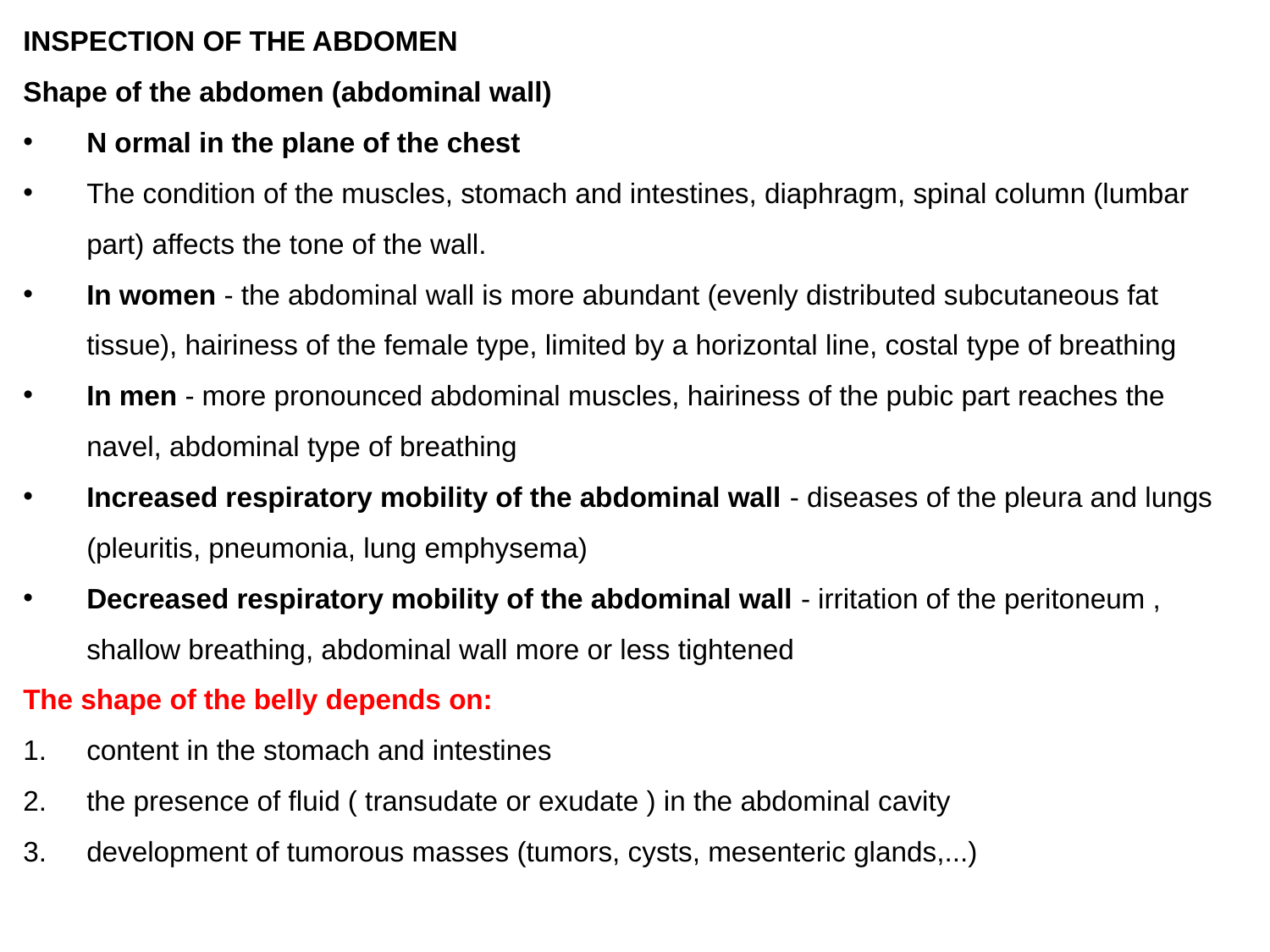

INSPECTION OF THE ABDOMEN
Shape of the abdomen (abdominal wall)
N ormal in the plane of the chest
The condition of the muscles, stomach and intestines, diaphragm, spinal column (lumbar part) affects the tone of the wall.
In women - the abdominal wall is more abundant (evenly distributed subcutaneous fat tissue), hairiness of the female type, limited by a horizontal line, costal type of breathing
In men - more pronounced abdominal muscles, hairiness of the pubic part reaches the navel, abdominal type of breathing
Increased respiratory mobility of the abdominal wall - diseases of the pleura and lungs (pleuritis, pneumonia, lung emphysema)
Decreased respiratory mobility of the abdominal wall - irritation of the peritoneum , shallow breathing, abdominal wall more or less tightened
The shape of the belly depends on:
content in the stomach and intestines
the presence of fluid ( transudate or exudate ) in the abdominal cavity
development of tumorous masses (tumors, cysts, mesenteric glands,...)